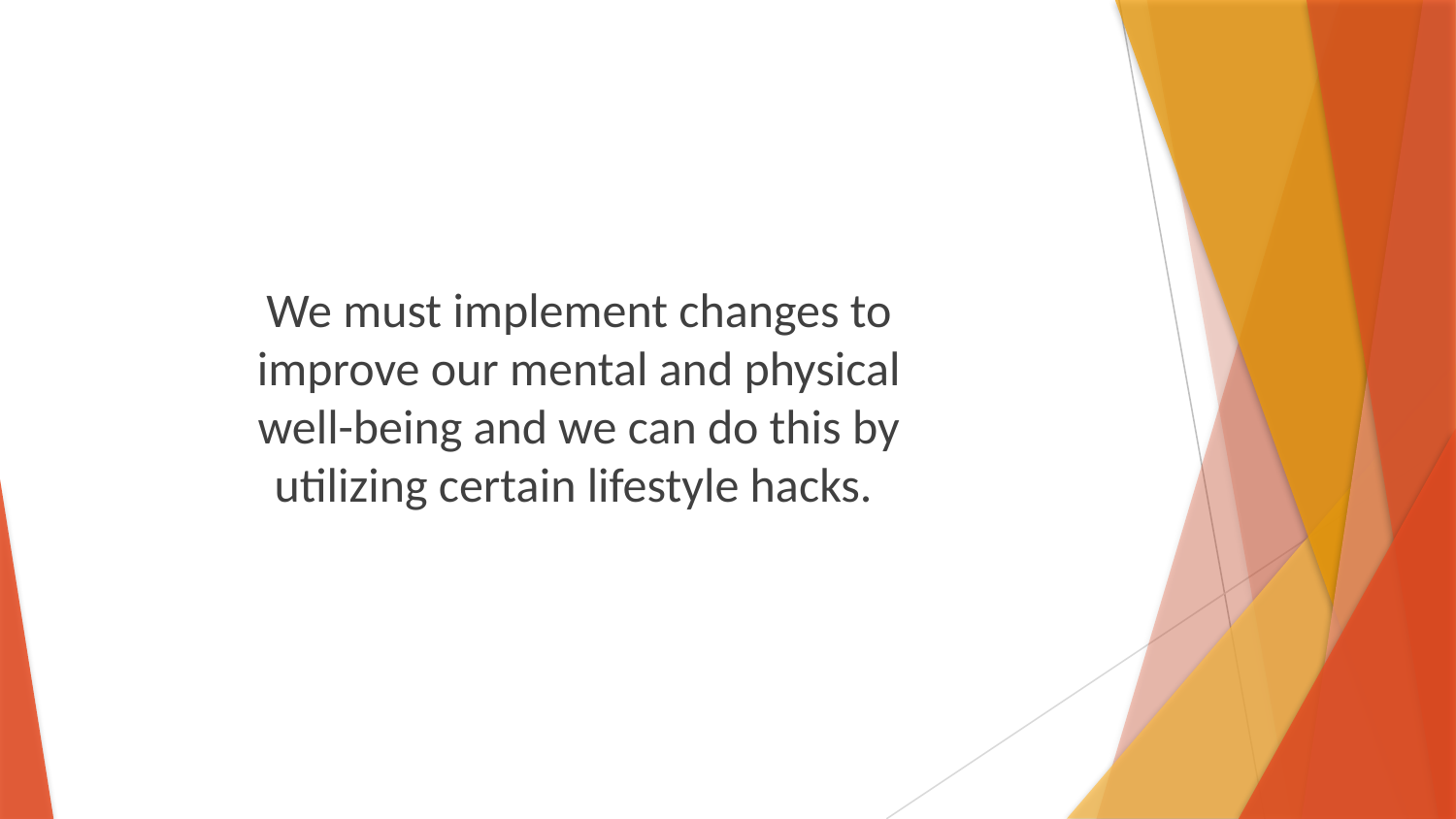

We must implement changes to improve our mental and physical well-being and we can do this by utilizing certain lifestyle hacks.